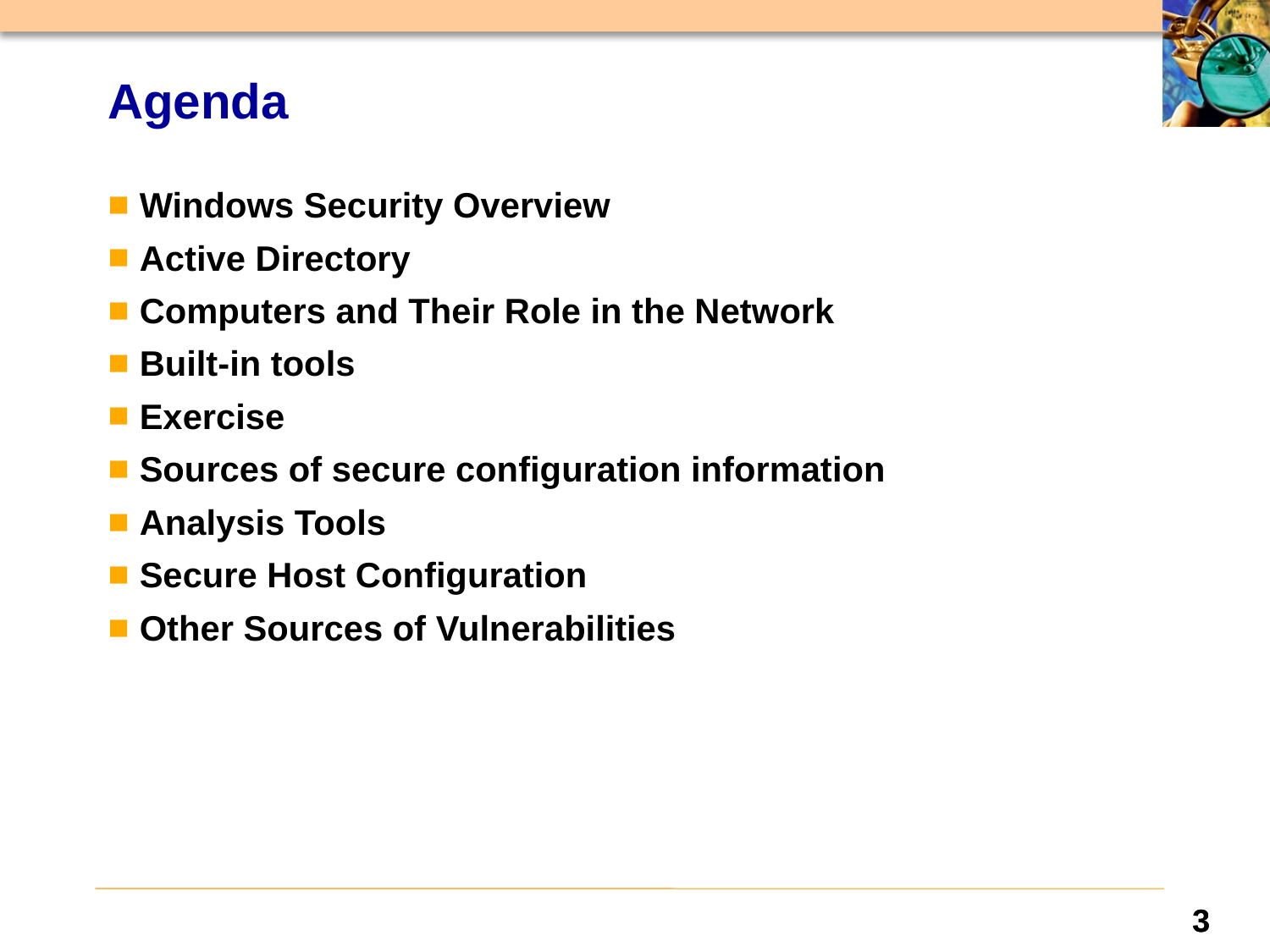

# Agenda
Windows Security Overview
Active Directory
Computers and Their Role in the Network
Built-in tools
Exercise
Sources of secure configuration information
Analysis Tools
Secure Host Configuration
Other Sources of Vulnerabilities
3